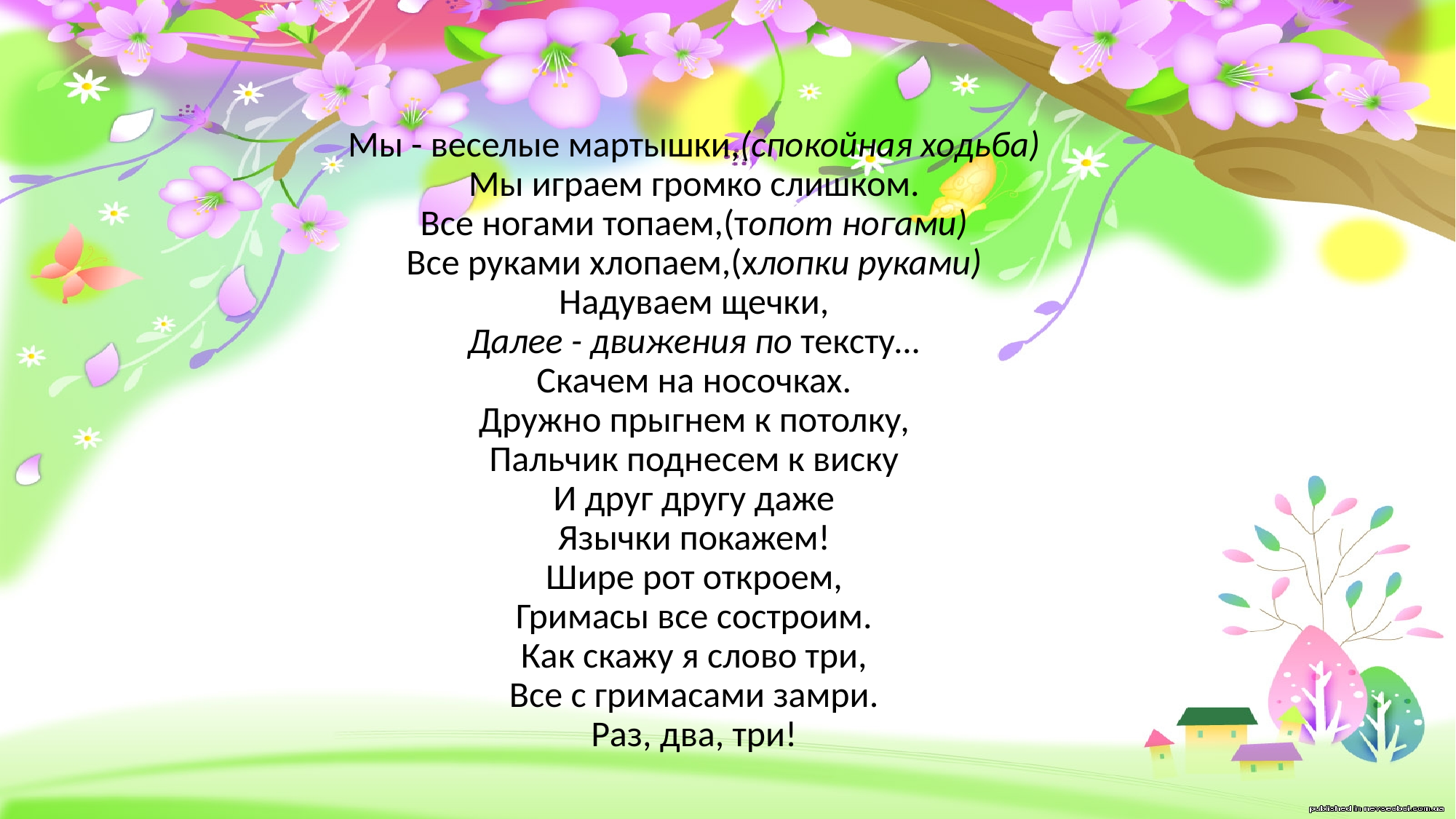

# Мы - веселые мартышки,(спокойная ходьба) Мы играем громко слишком. Все ногами топаем,(топот ногами) Все руками хлопаем,(хлопки руками) Надуваем щечки, Далее - движения по тексту… Скачем на носочках. Дружно прыгнем к потолку, Пальчик поднесем к виску И друг другу даже Язычки покажем! Шире рот откроем, Гримасы все состроим. Как скажу я слово три, Все с гримасами замри. Раз, два, три!